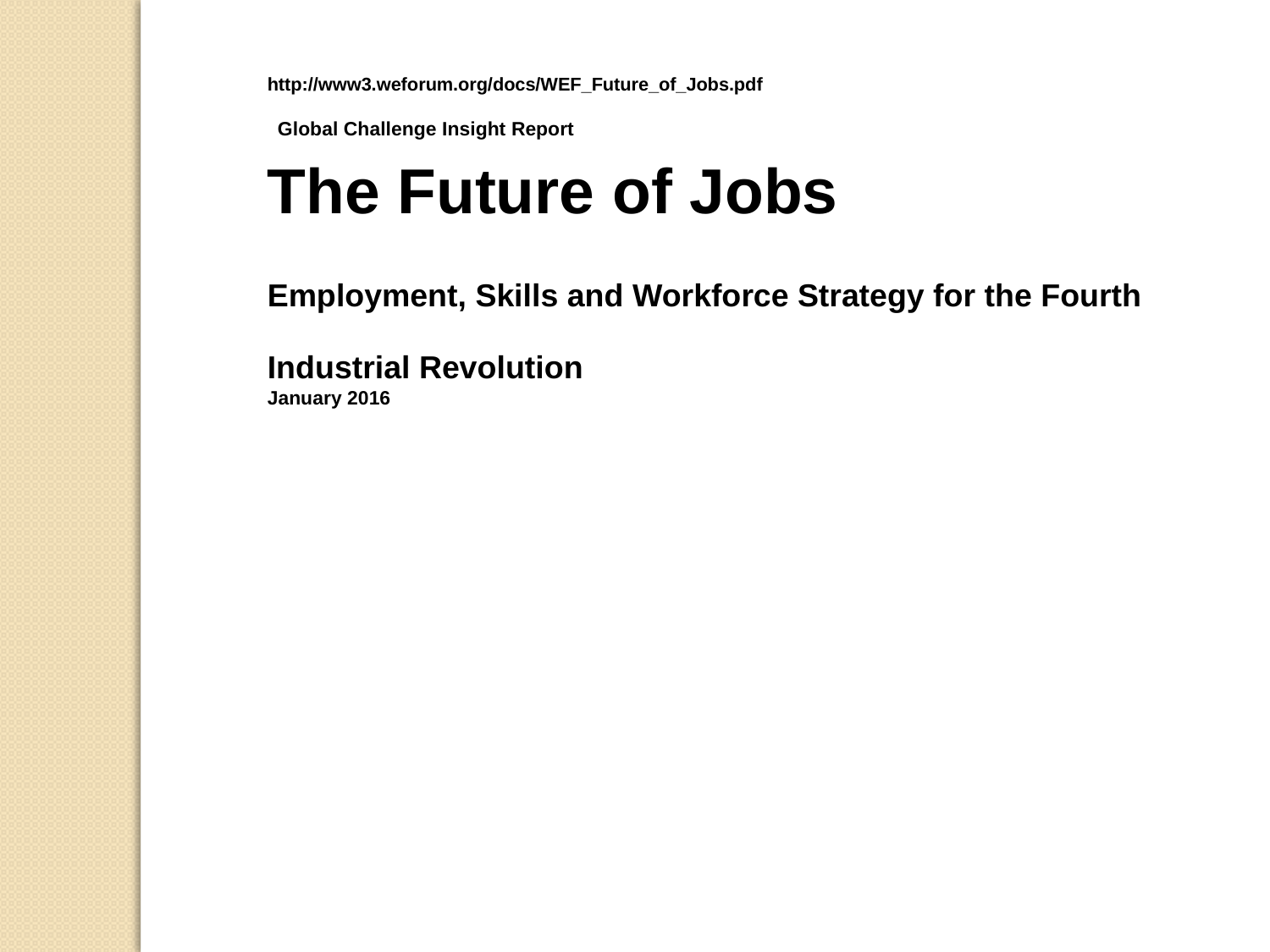

http://www3.weforum.org/docs/WEF_Future_of_Jobs.pdf

  Global Challenge Insight Report
The Future of Jobs
Employment, Skills and Workforce Strategy for the Fourth Industrial Revolution
January 2016